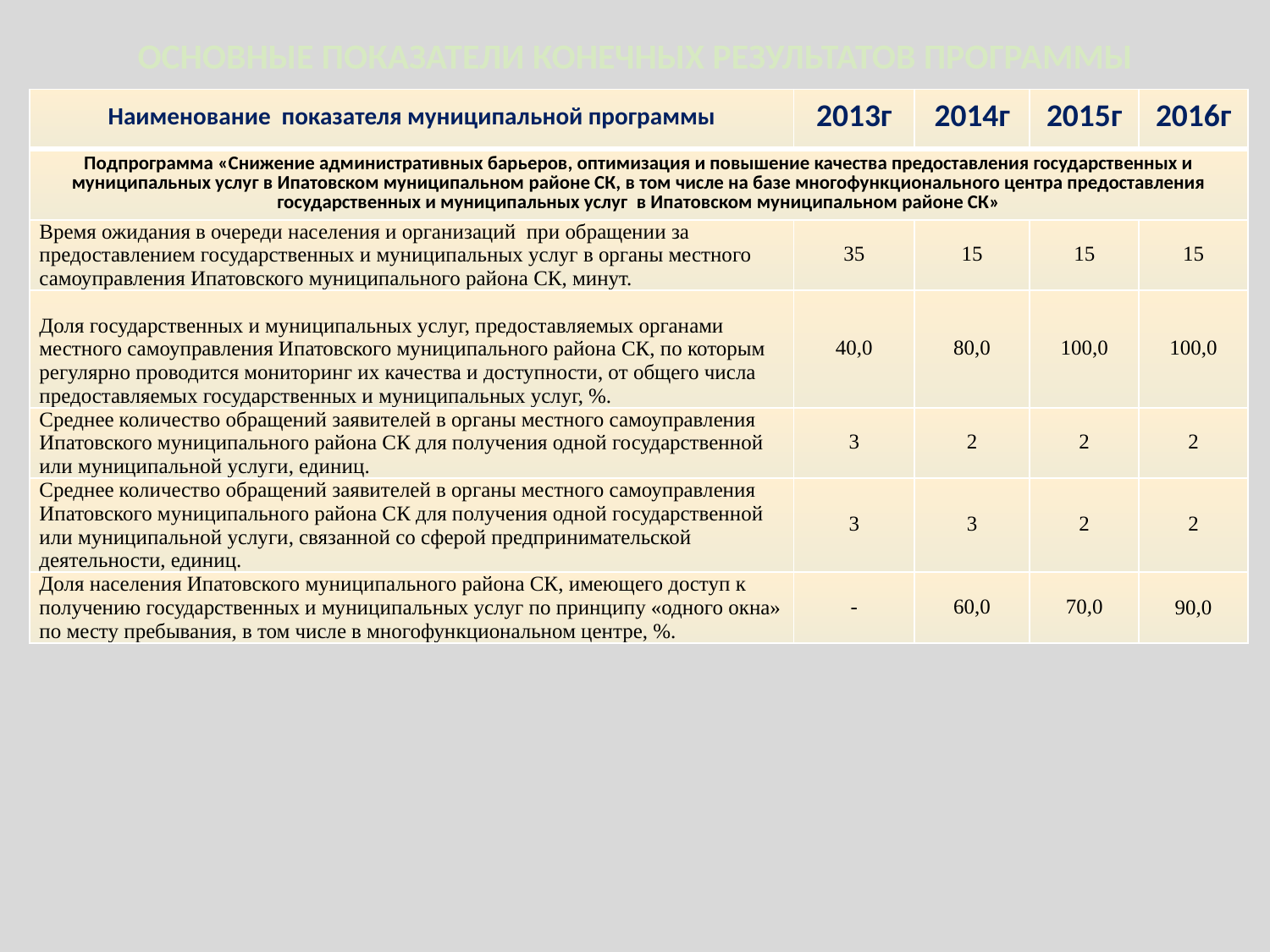

# ОСНОВНЫЕ ПОКАЗАТЕЛИ КОНЕЧНЫХ РЕЗУЛЬТАТОВ ПРОГРАММЫ
| Наименование показателя муниципальной программы | 2013г | 2014г | 2015г | 2016г |
| --- | --- | --- | --- | --- |
| Подпрограмма «Снижение административных барьеров, оптимизация и повышение качества предоставления государственных и муниципальных услуг в Ипатовском муниципальном районе СК, в том числе на базе многофункционального центра предоставления государственных и муниципальных услуг в Ипатовском муниципальном районе СК» |  |  |  |  |
| Время ожидания в очереди населения и организаций при обращении за предоставлением государственных и муниципальных услуг в органы местного самоуправления Ипатовского муниципального района СК, минут. | 35 | 15 | 15 | 15 |
| Доля государственных и муниципальных услуг, предоставляемых органами местного самоуправления Ипатовского муниципального района СК, по которым регулярно проводится мониторинг их качества и доступности, от общего числа предоставляемых государственных и муниципальных услуг, %. | 40,0 | 80,0 | 100,0 | 100,0 |
| Среднее количество обращений заявителей в органы местного самоуправления Ипатовского муниципального района СК для получения одной государственной или муниципальной услуги, единиц. | 3 | 2 | 2 | 2 |
| Среднее количество обращений заявителей в органы местного самоуправления Ипатовского муниципального района СК для получения одной государственной или муниципальной услуги, связанной со сферой предпринимательской деятельности, единиц. | 3 | 3 | 2 | 2 |
| Доля населения Ипатовского муниципального района СК, имеющего доступ к получению государственных и муниципальных услуг по принципу «одного окна» по месту пребывания, в том числе в многофункциональном центре, %. | - | 60,0 | 70,0 | 90,0 |